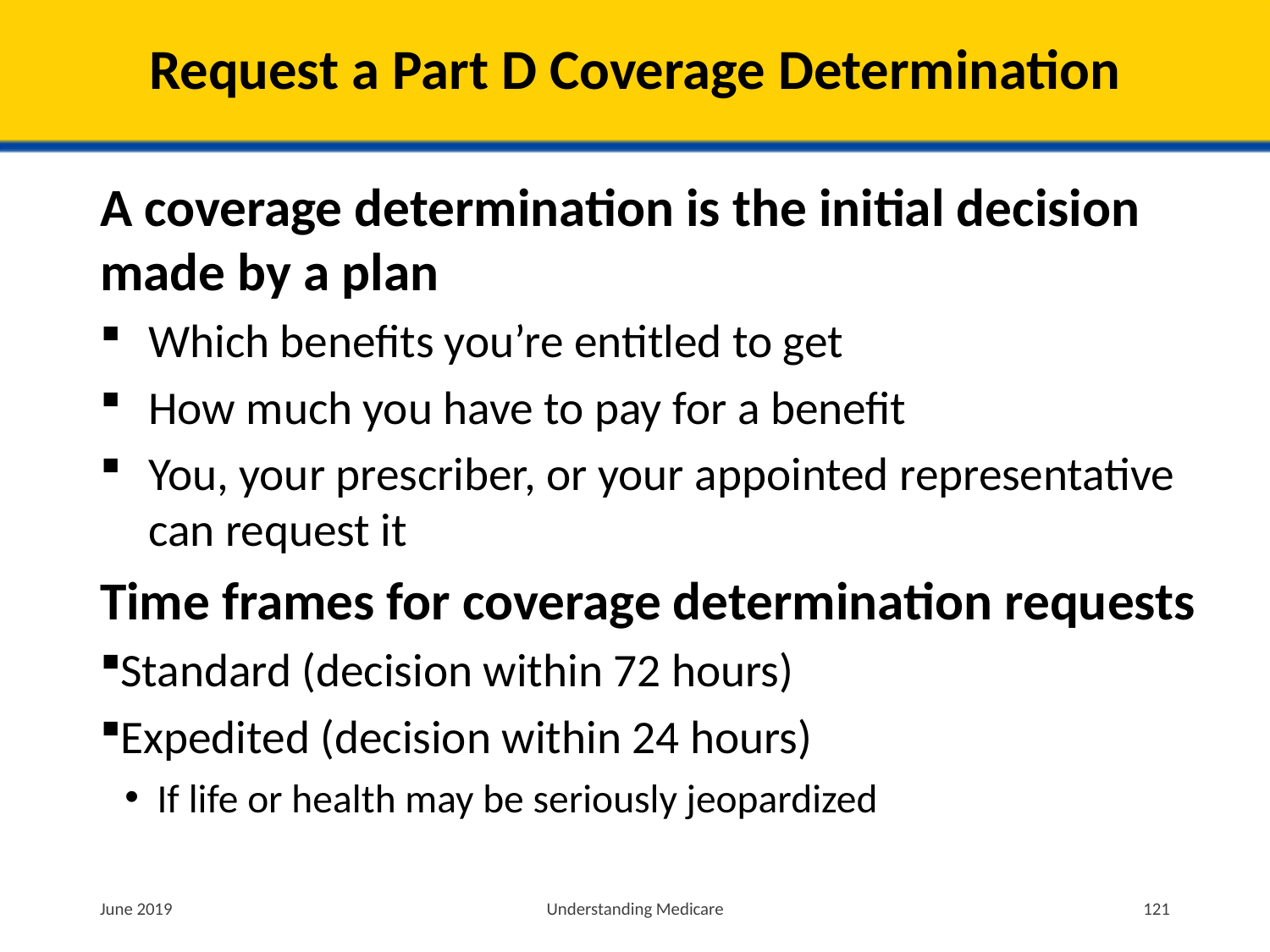

# Request a Part D Coverage Determination
A coverage determination is the initial decision made by a plan
Which benefits you’re entitled to get
How much you have to pay for a benefit
You, your prescriber, or your appointed representative can request it
Time frames for coverage determination requests
Standard (decision within 72 hours)
Expedited (decision within 24 hours)
If life or health may be seriously jeopardized
June 2019
Understanding Medicare
121